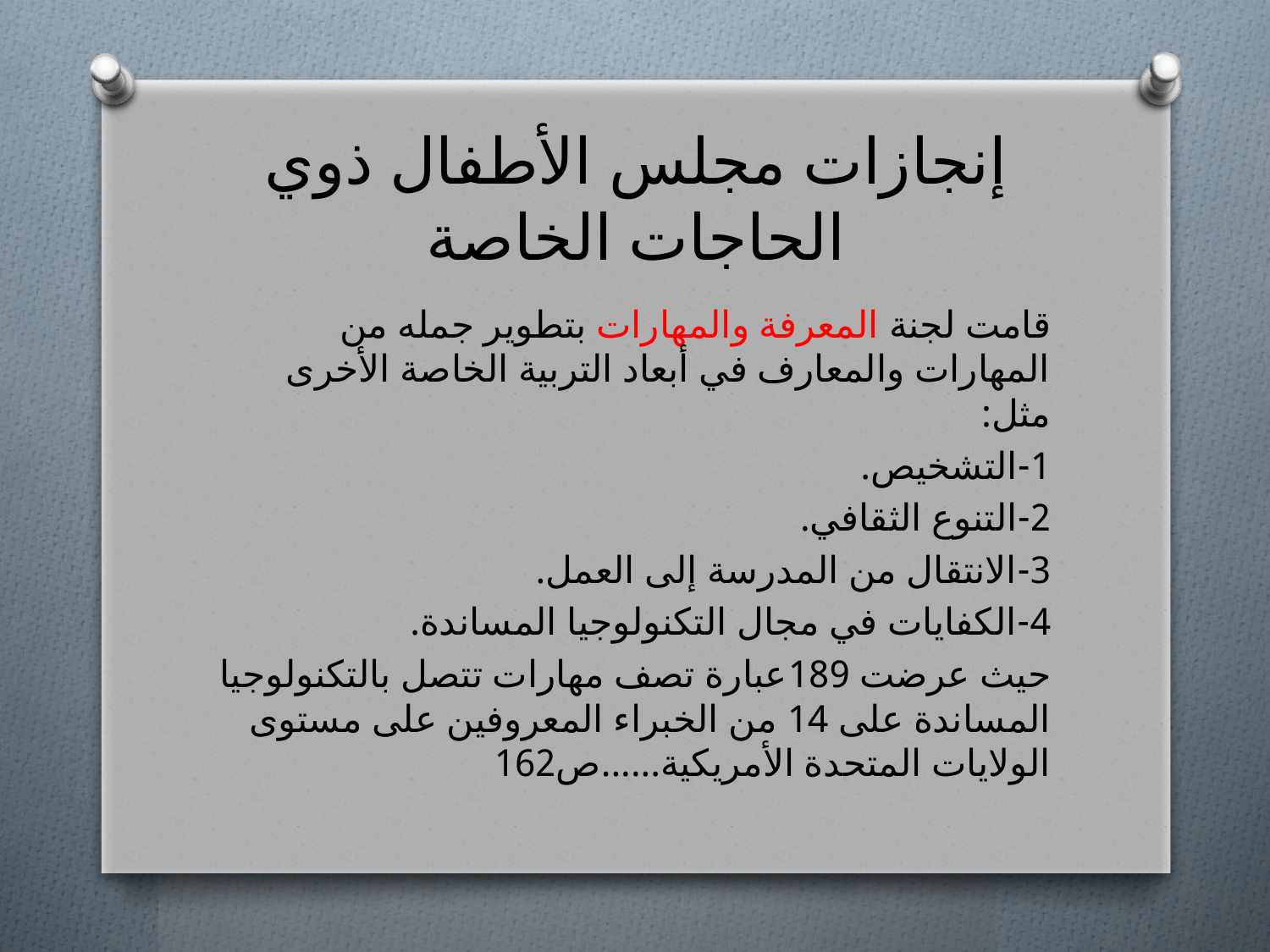

# إنجازات مجلس الأطفال ذوي الحاجات الخاصة
قامت لجنة المعرفة والمهارات بتطوير جمله من المهارات والمعارف في أبعاد التربية الخاصة الأخرى مثل:
1-التشخيص.
2-التنوع الثقافي.
3-الانتقال من المدرسة إلى العمل.
4-الكفايات في مجال التكنولوجيا المساندة.
حيث عرضت 189عبارة تصف مهارات تتصل بالتكنولوجيا المساندة على 14 من الخبراء المعروفين على مستوى الولايات المتحدة الأمريكية......ص162